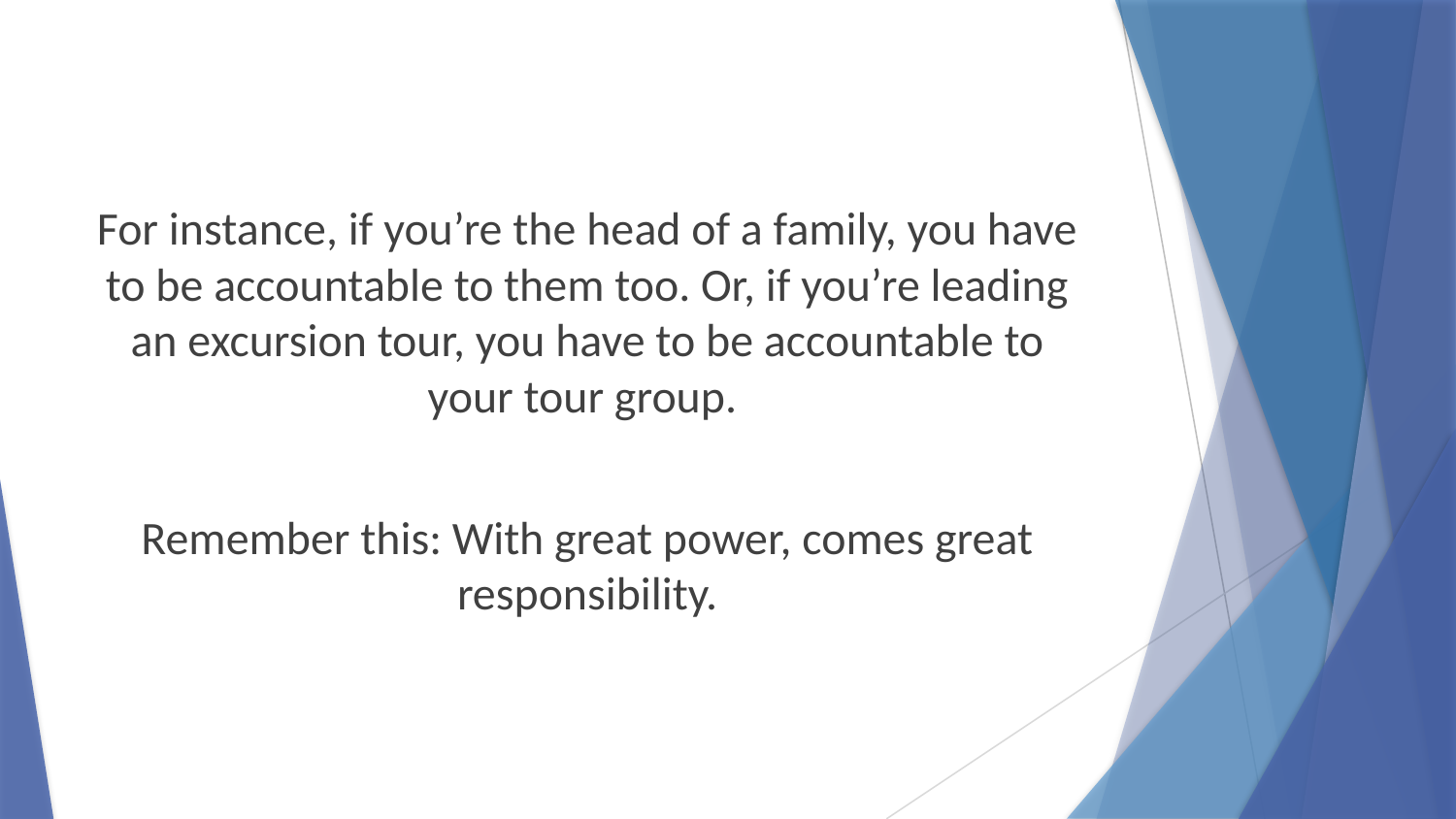

For instance, if you’re the head of a family, you have to be accountable to them too. Or, if you’re leading an excursion tour, you have to be accountable to your tour group.

Remember this: With great power, comes great responsibility.